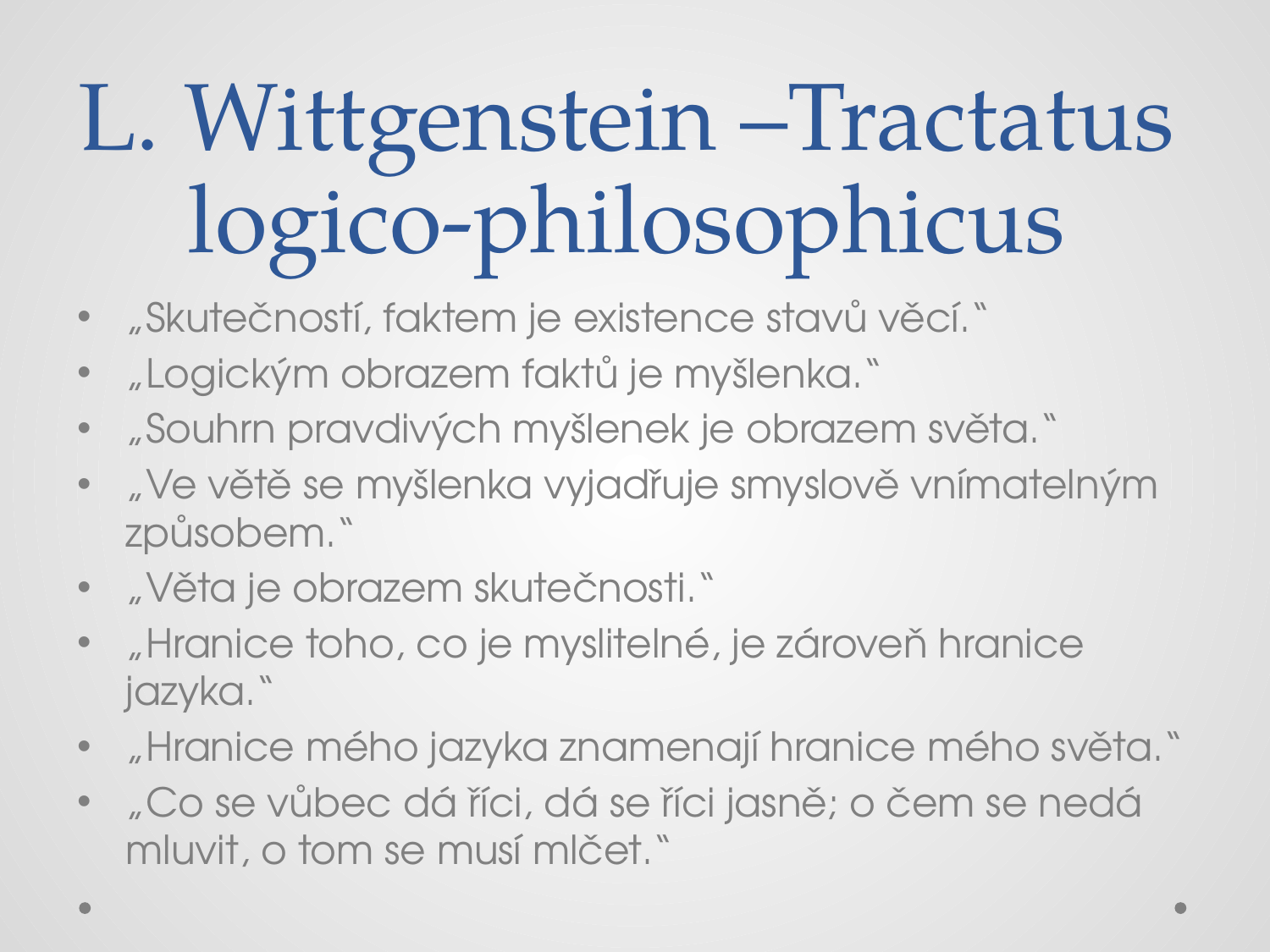

# L. Wittgenstein –Tractatus logico-philosophicus
„Skutečností, faktem je existence stavů věcí.“
„Logickým obrazem faktů je myšlenka.“
„Souhrn pravdivých myšlenek je obrazem světa.“
„Ve větě se myšlenka vyjadřuje smyslově vnímatelným způsobem.“
„Věta je obrazem skutečnosti.“
„Hranice toho, co je myslitelné, je zároveň hranice jazyka.“
„Hranice mého jazyka znamenají hranice mého světa.“
„Co se vůbec dá říci, dá se říci jasně; o čem se nedá mluvit, o tom se musí mlčet.“